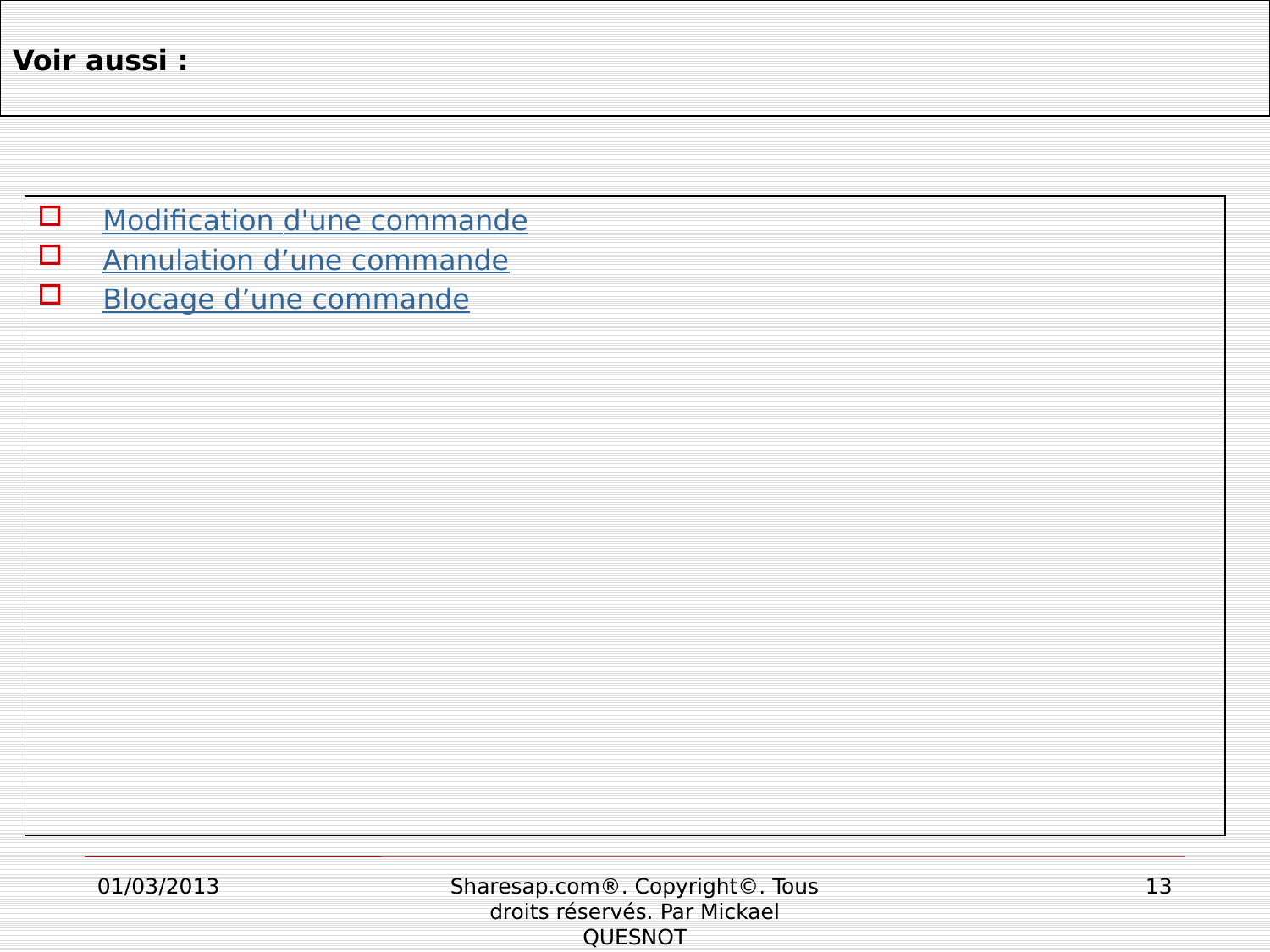

# Voir aussi :
Modification d'une commande
Annulation d’une commande
Blocage d’une commande

01/03/2013
Sharesap.com®. Copyright©. Tous droits réservés. Par Mickael QUESNOT
13